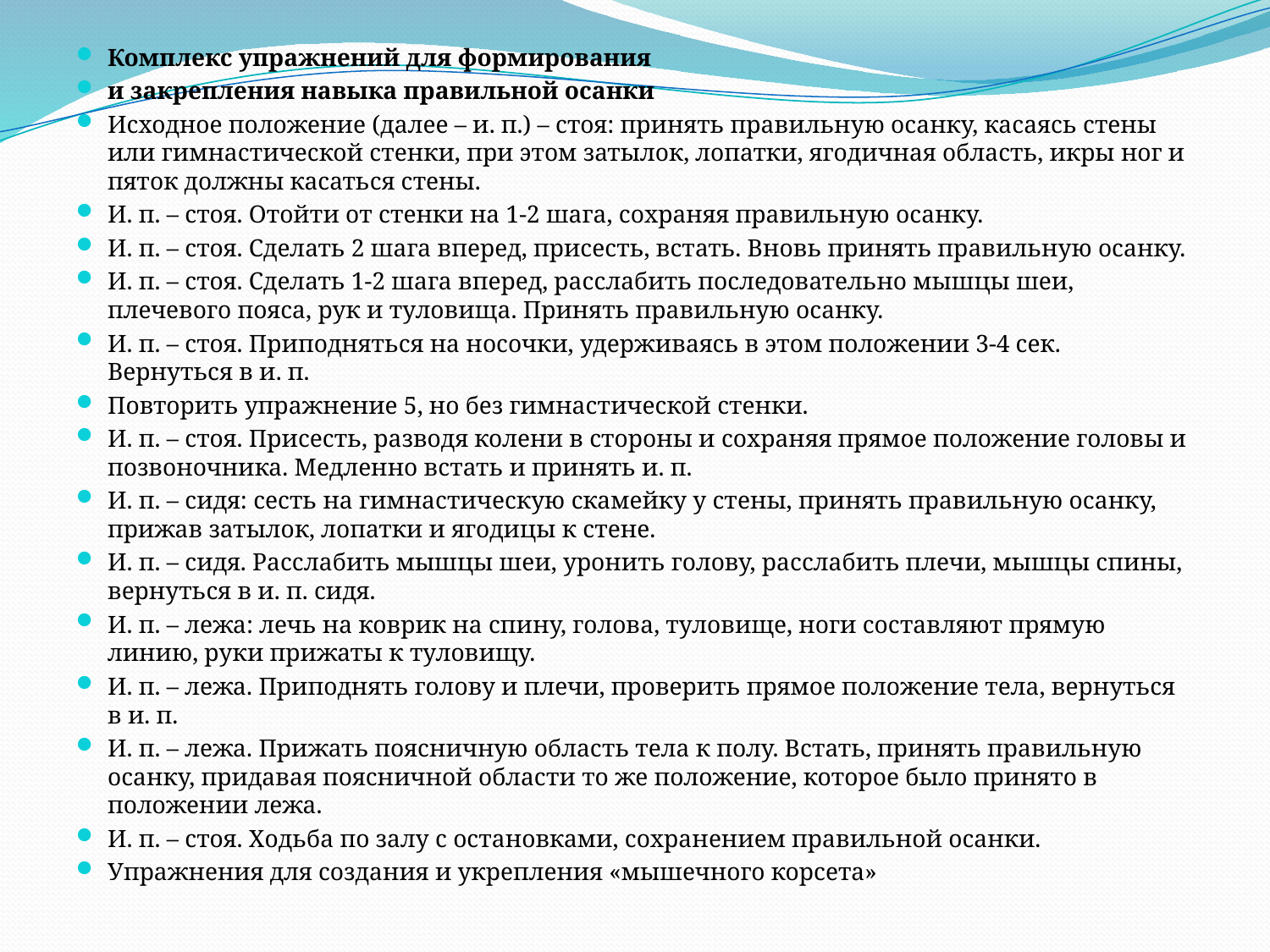

Комплекс упражнений для формирования
и закрепления навыка правильной осанки
Исходное положение (далее – и. п.) – стоя: принять правильную осанку, касаясь стены или гимнастической стенки, при этом затылок, лопатки, ягодичная область, икры ног и пяток должны касаться стены.
И. п. – стоя. Отойти от стенки на 1-2 шага, сохраняя правильную осанку.
И. п. – стоя. Сделать 2 шага вперед, присесть, встать. Вновь принять правильную осанку.
И. п. – стоя. Сделать 1-2 шага вперед, расслабить последовательно мышцы шеи, плечевого пояса, рук и туловища. Принять правильную осанку.
И. п. – стоя. Приподняться на носочки, удерживаясь в этом положении 3-4 сек. Вернуться в и. п.
Повторить упражнение 5, но без гимнастической стенки.
И. п. – стоя. Присесть, разводя колени в стороны и сохраняя прямое положение головы и позвоночника. Медленно встать и принять и. п.
И. п. – сидя: сесть на гимнастическую скамейку у стены, принять правильную осанку, прижав затылок, лопатки и ягодицы к стене.
И. п. – сидя. Расслабить мышцы шеи, уронить голову, расслабить плечи, мышцы спины, вернуться в и. п. сидя.
И. п. – лежа: лечь на коврик на спину, голова, туловище, ноги составляют прямую линию, руки прижаты к туловищу.
И. п. – лежа. Приподнять голову и плечи, проверить прямое положение тела, вернуться в и. п.
И. п. – лежа. Прижать поясничную область тела к полу. Встать, принять правильную осанку, придавая поясничной области то же положение, которое было принято в положении лежа.
И. п. – стоя. Ходьба по залу с остановками, сохранением правильной осанки.
Упражнения для создания и укрепления «мышечного корсета»